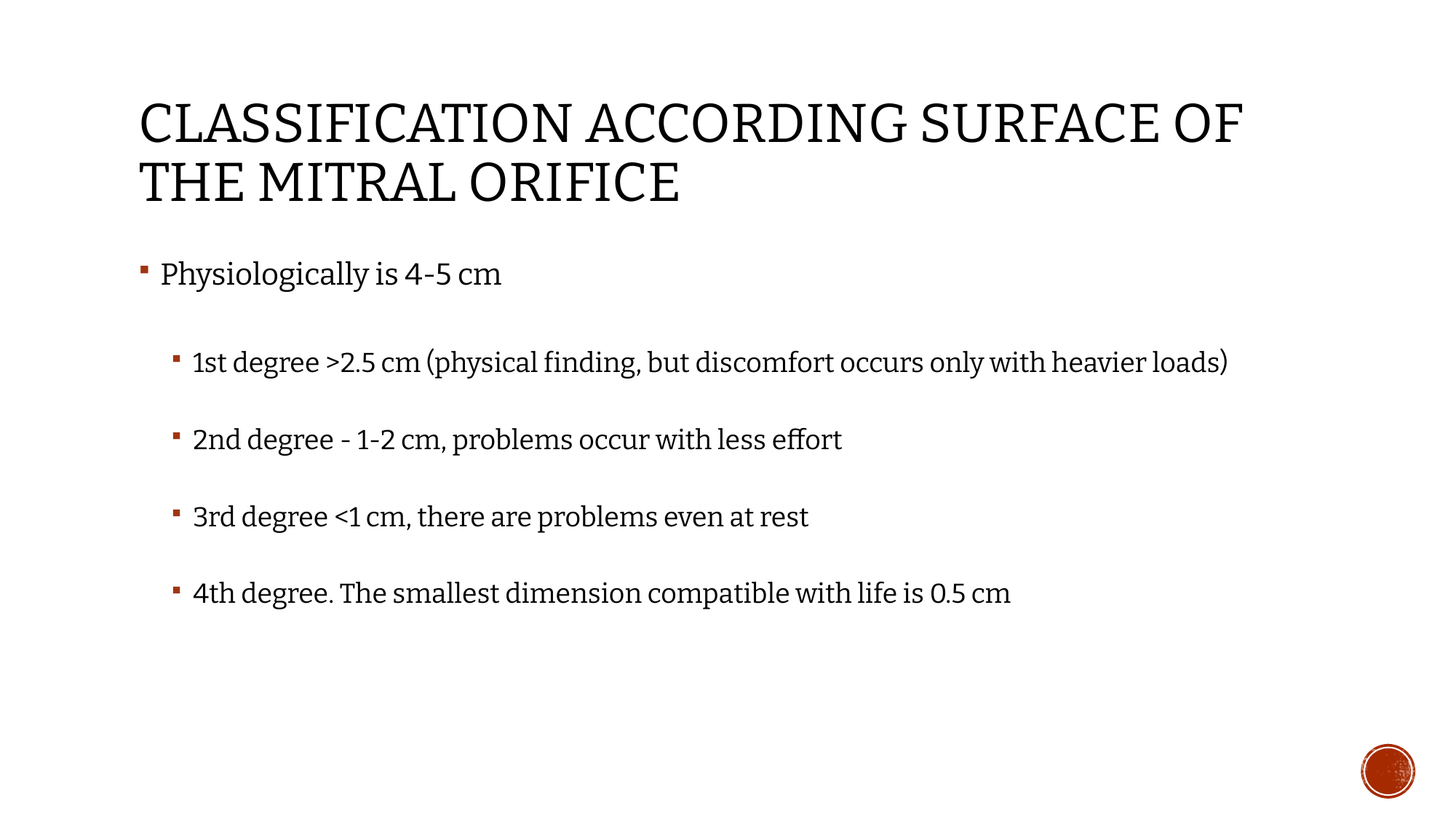

# Classification according surface of the mitral orifice
Physiologically is 4-5 cm

1st degree >2.5 cm (physical finding, but discomfort occurs only with heavier loads)

2nd degree - 1-2 cm, problems occur with less effort

3rd degree <1 cm, there are problems even at rest

4th degree. The smallest dimension compatible with life is 0.5 cm